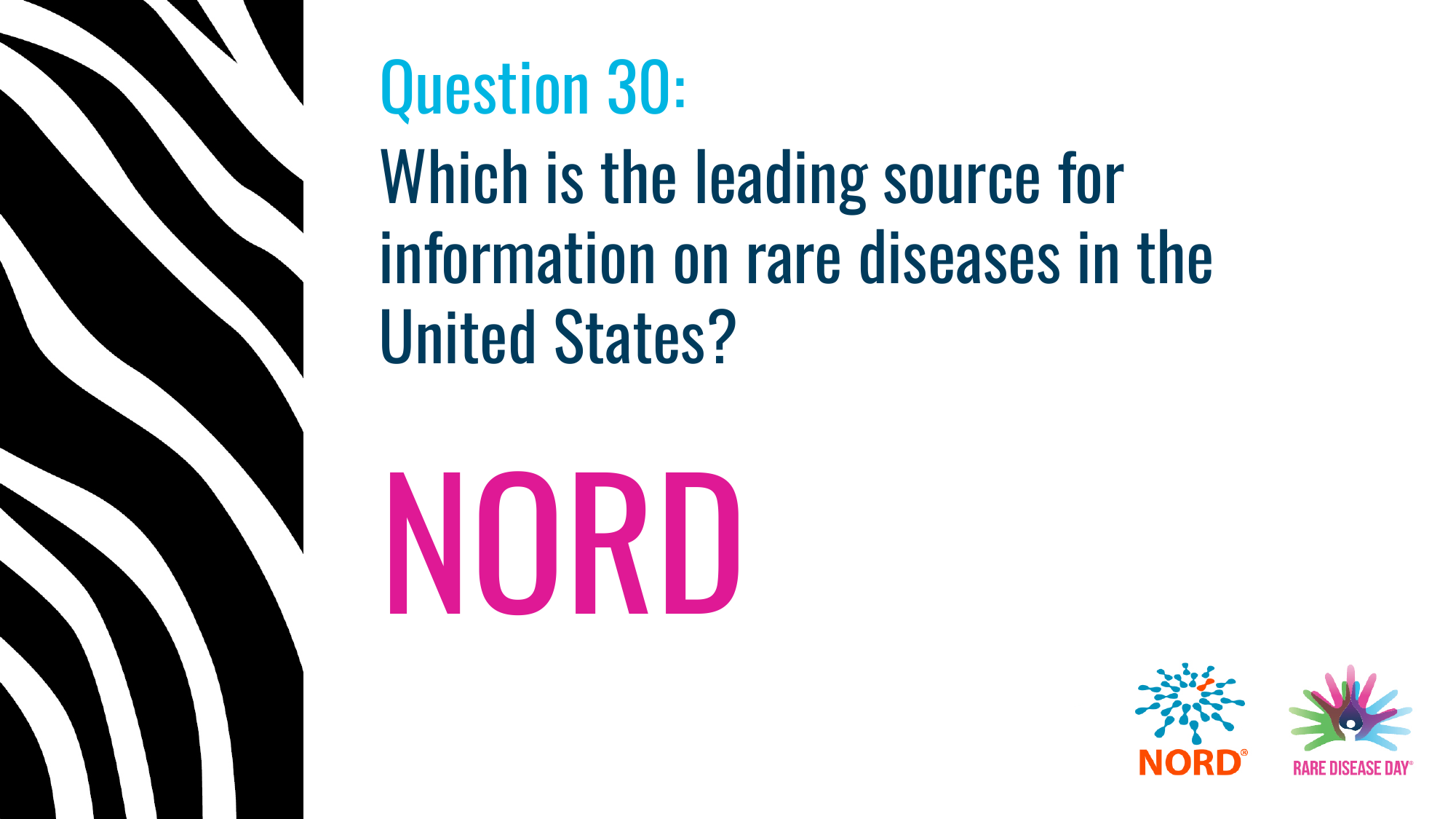

# Question 30:
Which is the leading source for information on rare diseases in the
United States?
NORD